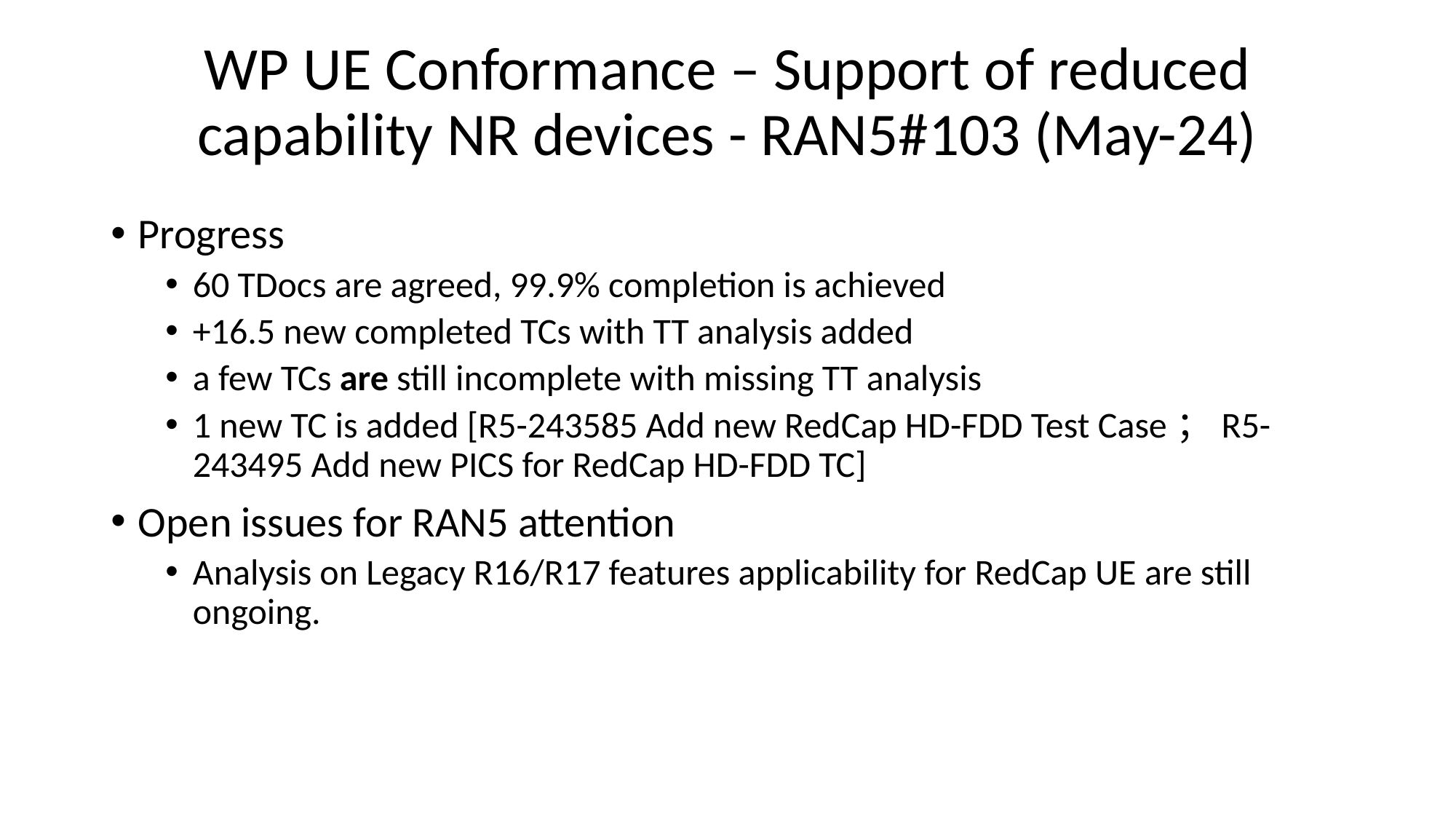

# WP UE Conformance – Support of reduced capability NR devices - RAN5#103 (May-24)
Progress
60 TDocs are agreed, 99.9% completion is achieved
+16.5 new completed TCs with TT analysis added
a few TCs are still incomplete with missing TT analysis
1 new TC is added [R5-243585 Add new RedCap HD-FDD Test Case；R5-243495 Add new PICS for RedCap HD-FDD TC]
Open issues for RAN5 attention
Analysis on Legacy R16/R17 features applicability for RedCap UE are still ongoing.